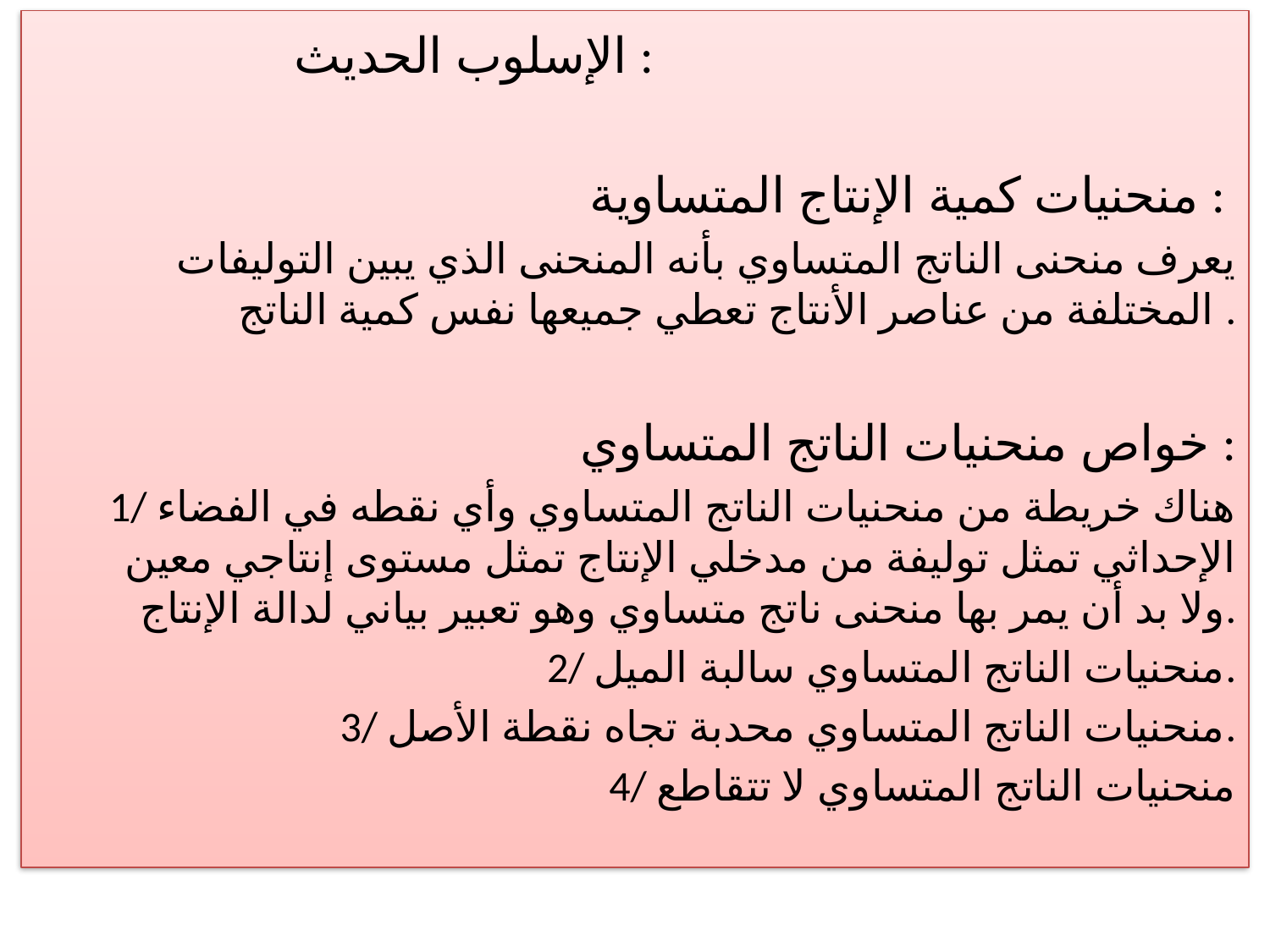

الإسلوب الحديث :

منحنيات كمية الإنتاج المتساوية :
يعرف منحنى الناتج المتساوي بأنه المنحنى الذي يبين التوليفات المختلفة من عناصر الأنتاج تعطي جميعها نفس كمية الناتج .

خواص منحنيات الناتج المتساوي :
1/ هناك خريطة من منحنيات الناتج المتساوي وأي نقطه في الفضاء الإحداثي تمثل توليفة من مدخلي الإنتاج تمثل مستوى إنتاجي معين ولا بد أن يمر بها منحنى ناتج متساوي وهو تعبير بياني لدالة الإنتاج.
2/ منحنيات الناتج المتساوي سالبة الميل.
3/ منحنيات الناتج المتساوي محدبة تجاه نقطة الأصل.
4/ منحنيات الناتج المتساوي لا تتقاطع